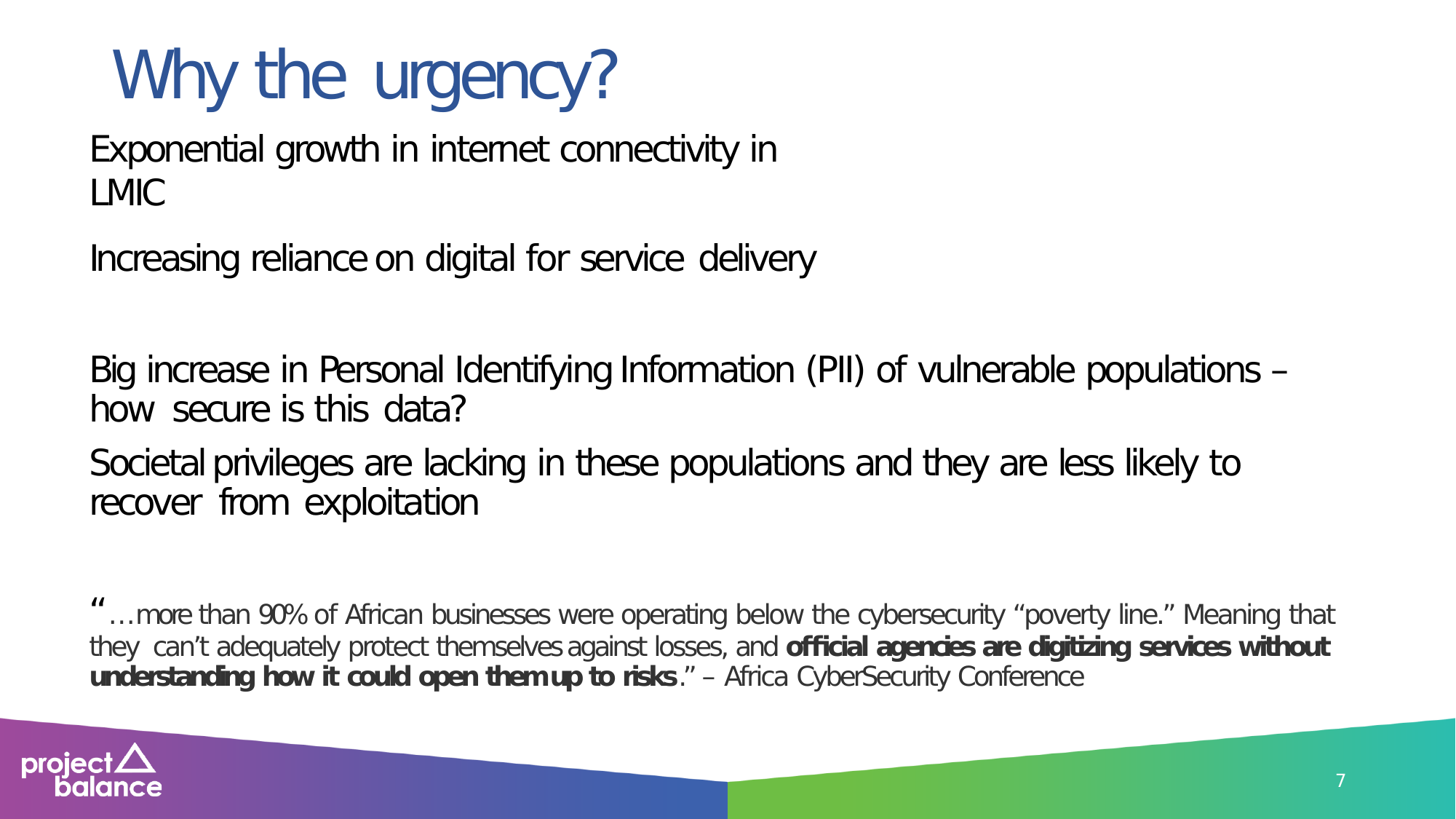

# Why the urgency?
Exponential growth in internet connectivity in LMIC
Increasing reliance on digital for service delivery

Big increase in Personal Identifying Information (PII) of vulnerable populations – how  secure is this data?
Societal privileges are lacking in these populations and they are less likely to recover  from exploitation

“…more than 90% of African businesses were operating below the cybersecurity “poverty line.” Meaning that they  can’t adequately protect themselves against losses, and official agencies are digitizing services without  understanding how it could open them up to risks.” – Africa CyberSecurity Conference
7